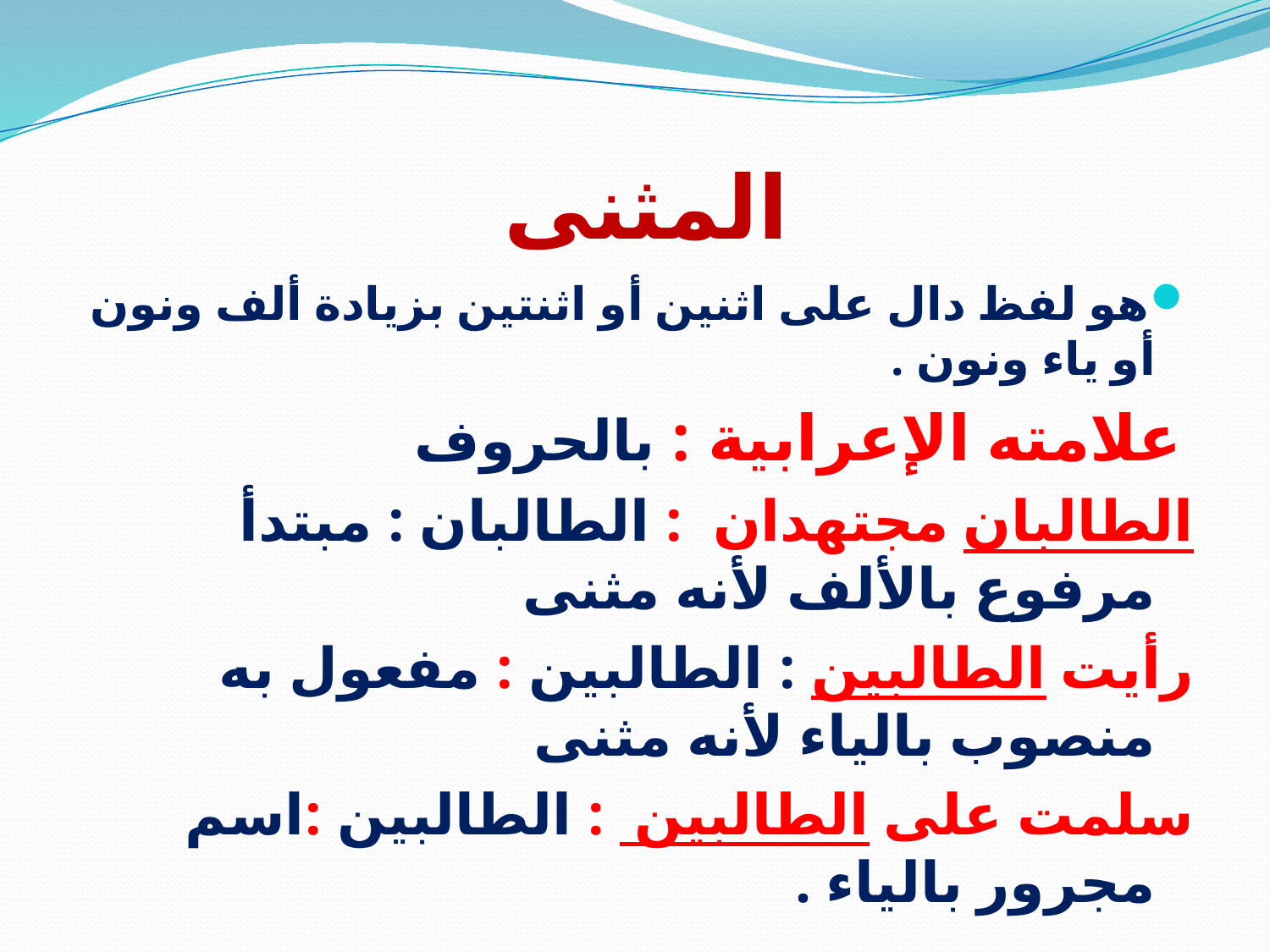

# المثنى
هو لفظ دال على اثنين أو اثنتين بزيادة ألف ونون أو ياء ونون .
 علامته الإعرابية : بالحروف
الطالبان مجتهدان  : الطالبان : مبتدأ مرفوع بالألف لأنه مثنى
رأيت الطالبين : الطالبين : مفعول به منصوب بالياء لأنه مثنى
سلمت على الطالبين  : الطالبين :اسم مجرور بالياء .